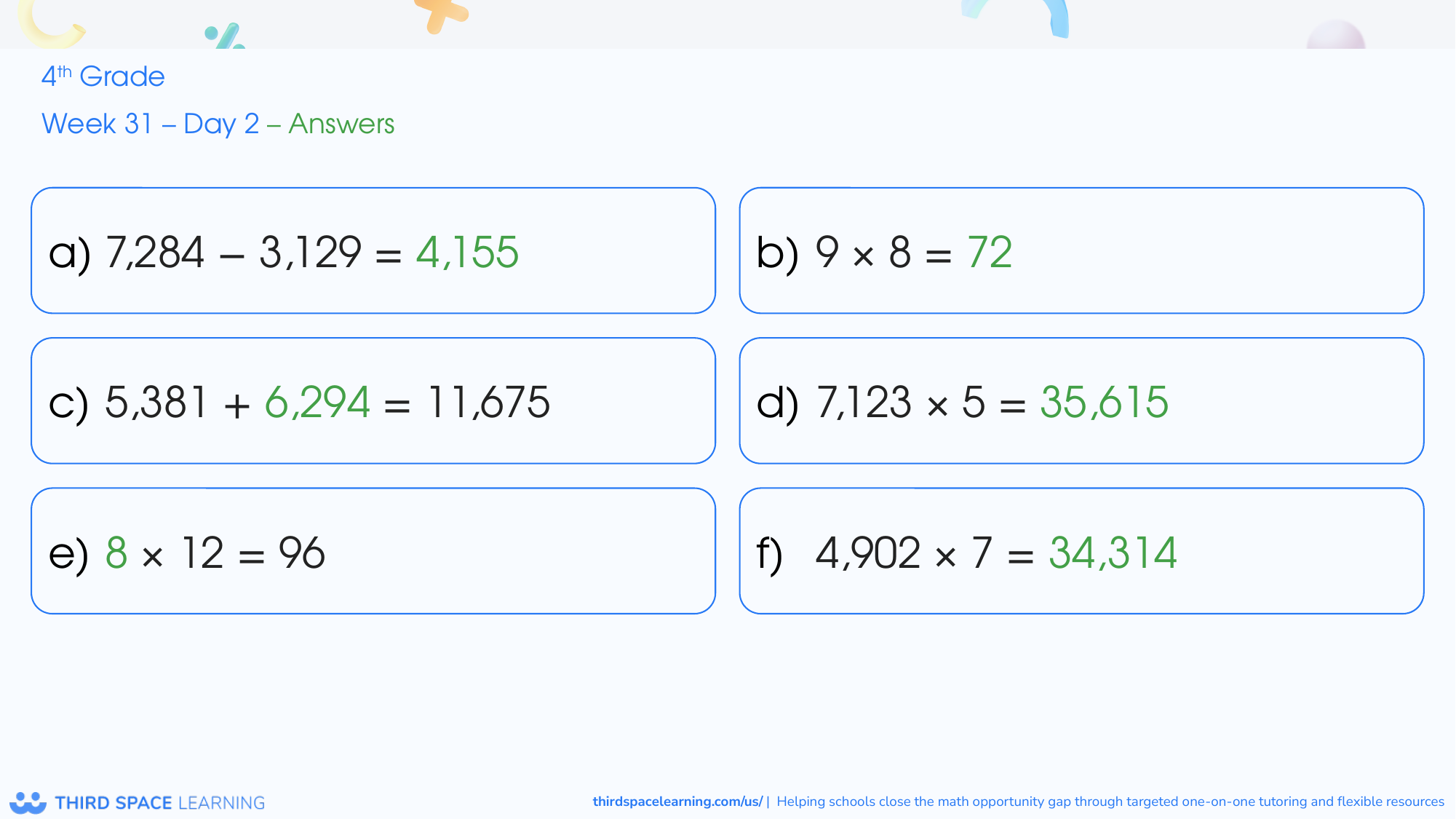

4th Grade
Week 31 – Day 2 – Answers
7,284 − 3,129 = 4,155
9 × 8 = 72
5,381 + 6,294 = 11,675
7,123 × 5 = 35,615
8 × 12 = 96
4,902 × 7 = 34,314